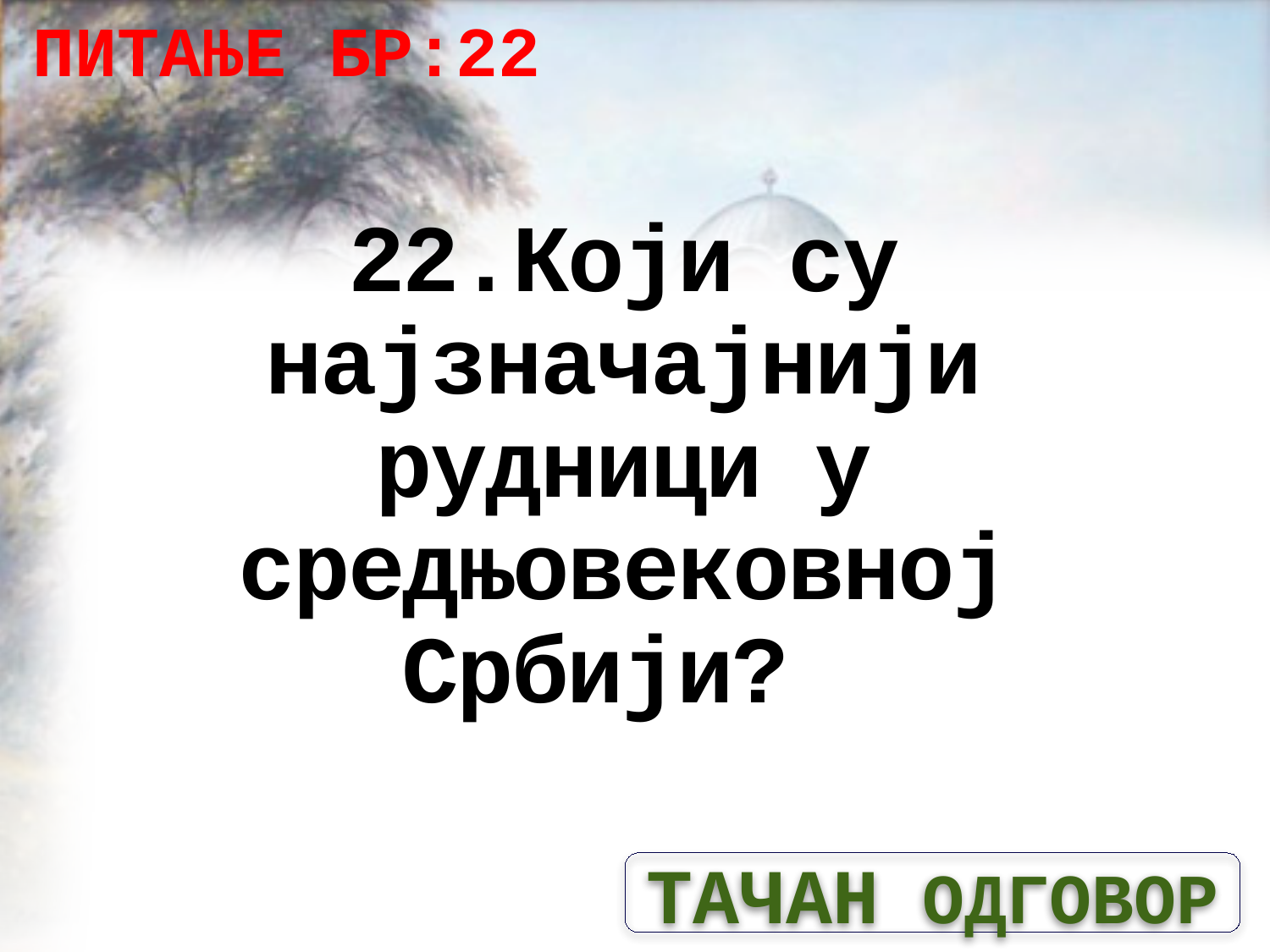

ПИТАЊЕ БР:22
# 22.Који су најзначајнији рудници у средњовековној Србији?
ТАЧАН ОДГОВОР